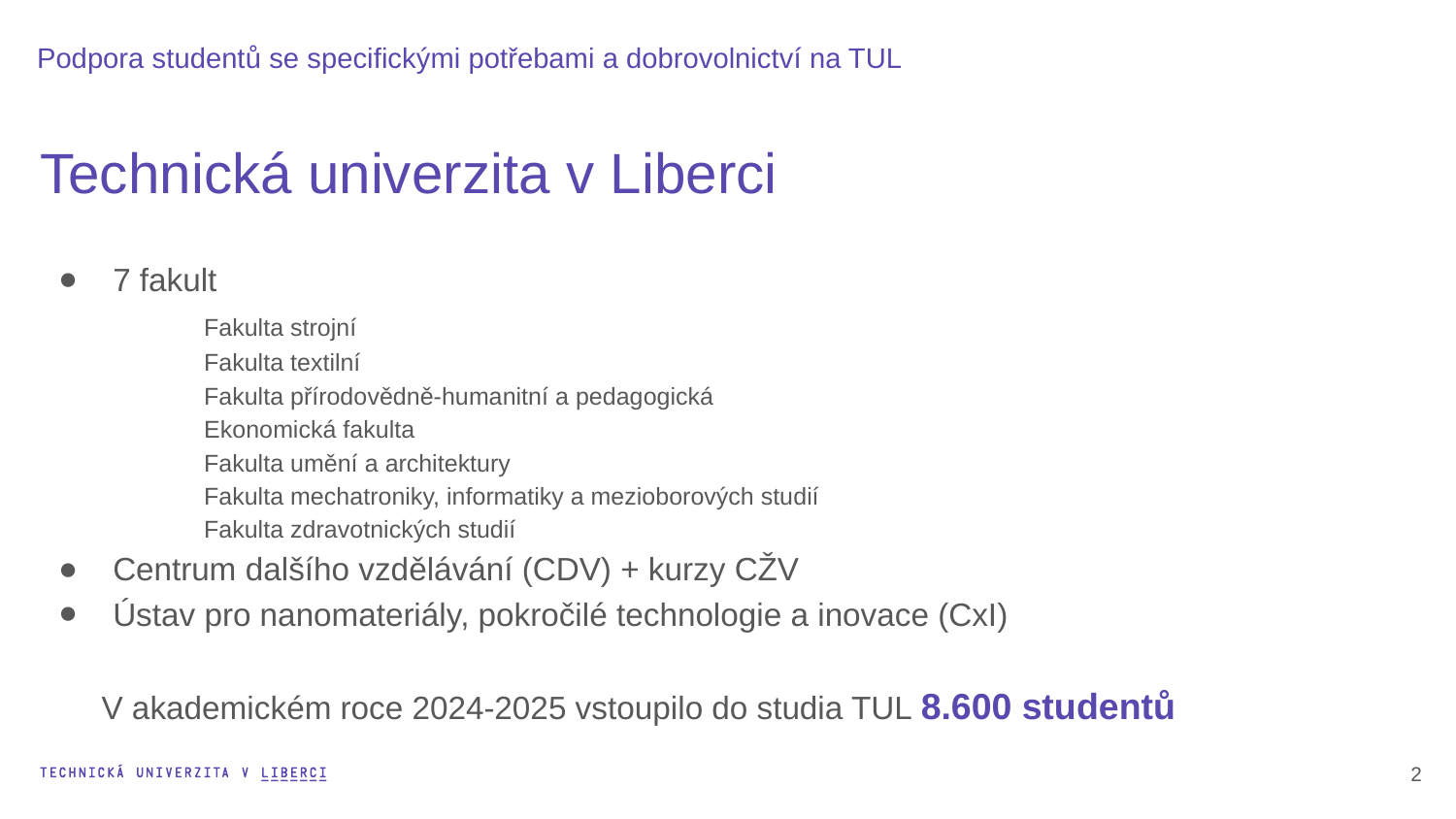

Podpora studentů se specifickými potřebami a dobrovolnictví na TUL
Technická univerzita v Liberci
7 fakult
	Fakulta strojní
	Fakulta textilní
	Fakulta přírodovědně-humanitní a pedagogická
	Ekonomická fakulta
	Fakulta umění a architektury
	Fakulta mechatroniky, informatiky a mezioborových studií
	Fakulta zdravotnických studií
Centrum dalšího vzdělávání (CDV) + kurzy CŽV
Ústav pro nanomateriály, pokročilé technologie a inovace (CxI)

V akademickém roce 2024-2025 vstoupilo do studia TUL 8.600 studentů

První bod
Druhý bod
Třetí bod
2